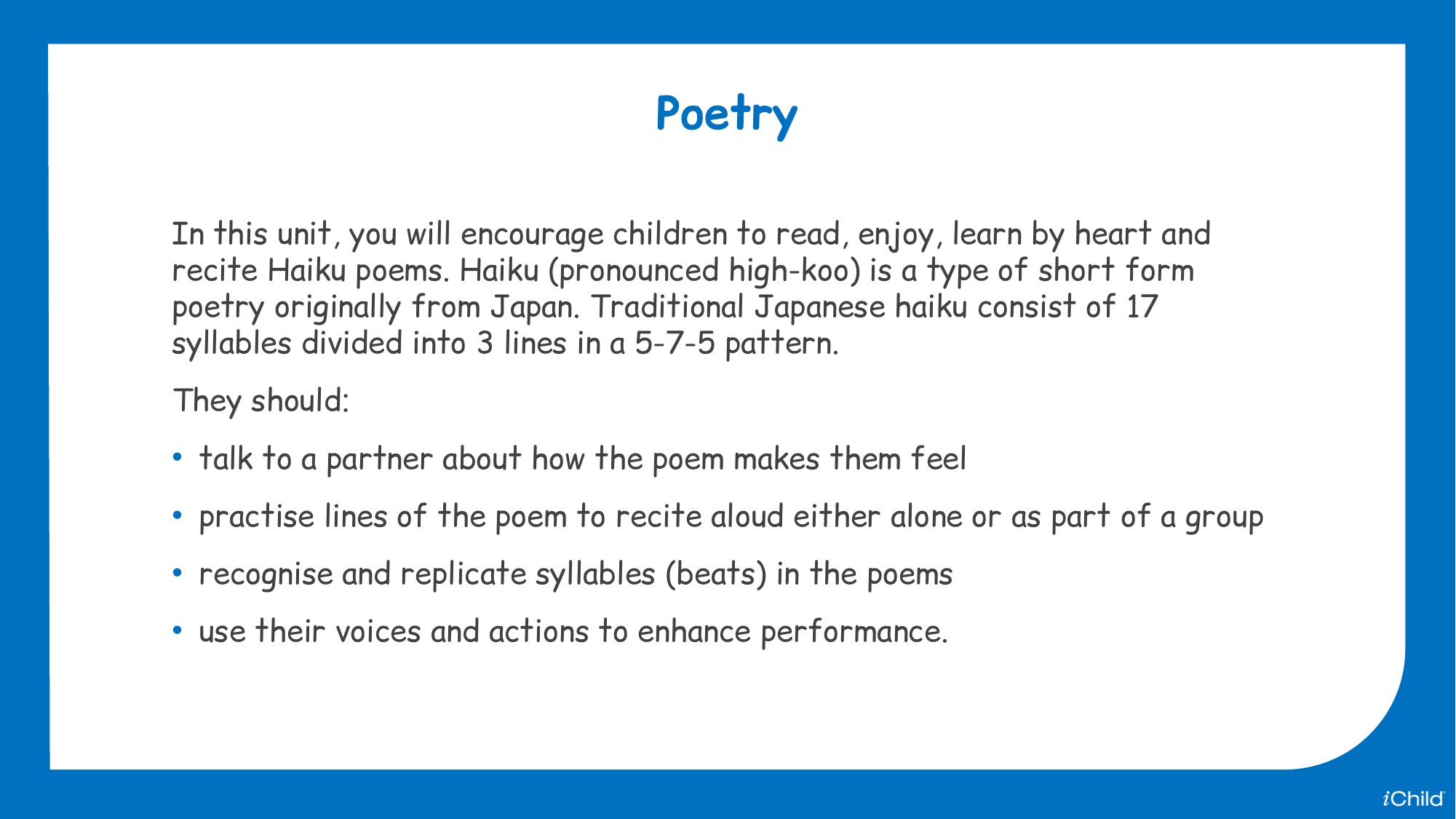

Poetry
In this unit, you will encourage children to read, enjoy, learn by heart and recite Haiku poems. Haiku (pronounced high-koo) is a type of short form poetry originally from Japan. Traditional Japanese haiku consist of 17 syllables divided into 3 lines in a 5-7-5 pattern.
They should:
talk to a partner about how the poem makes them feel
practise lines of the poem to recite aloud either alone or as part of a group
recognise and replicate syllables (beats) in the poems
use their voices and actions to enhance performance.